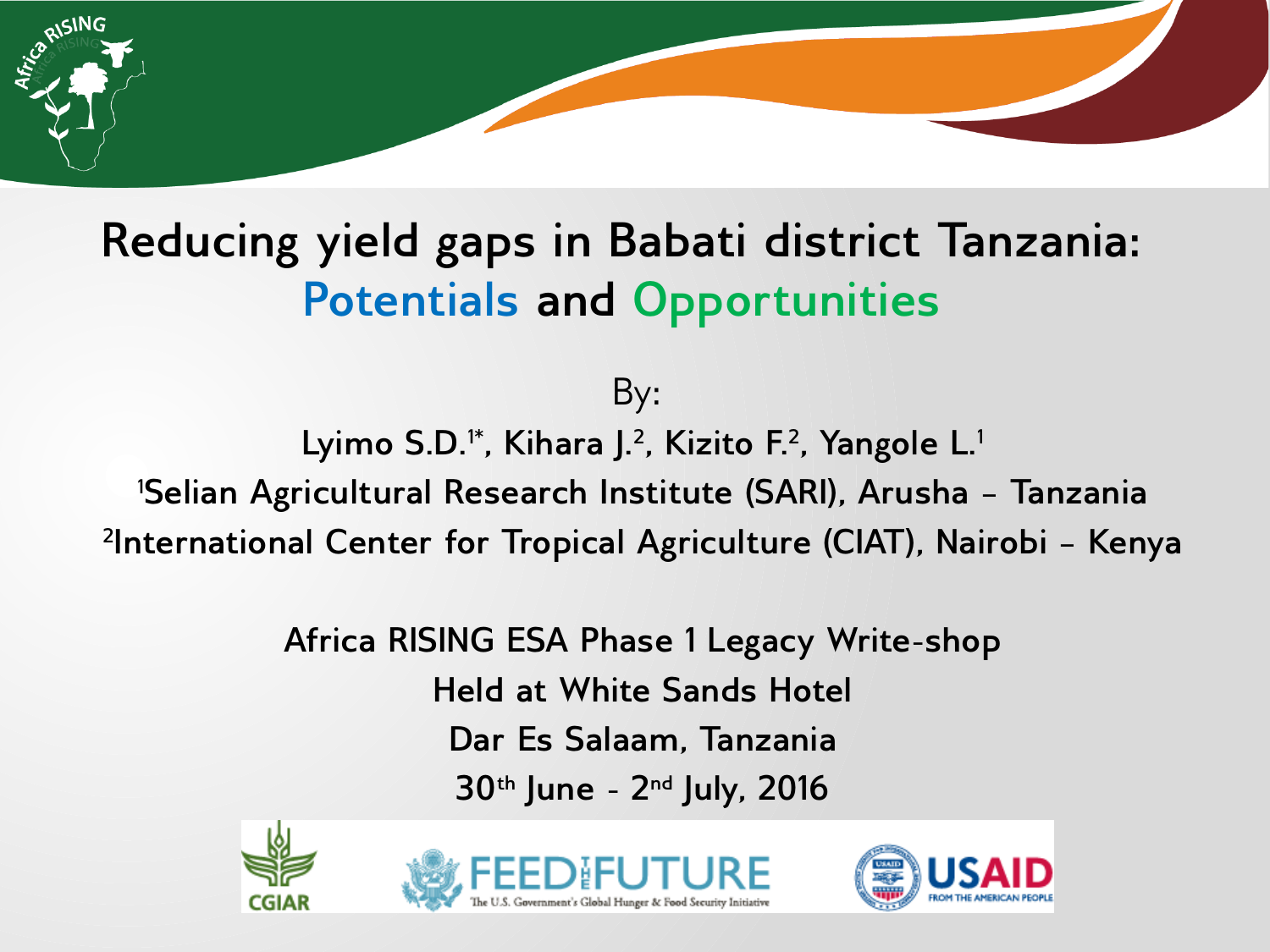

Reducing yield gaps in Babati district Tanzania: Potentials and Opportunities
By:
Lyimo S.D.1*, Kihara J.2, Kizito F.2, Yangole L.1
1Selian Agricultural Research Institute (SARI), Arusha – Tanzania
2International Center for Tropical Agriculture (CIAT), Nairobi – Kenya

Africa RISING ESA Phase 1 Legacy Write-shop
Held at White Sands Hotel
Dar Es Salaam, Tanzania
30th June - 2nd July, 2016